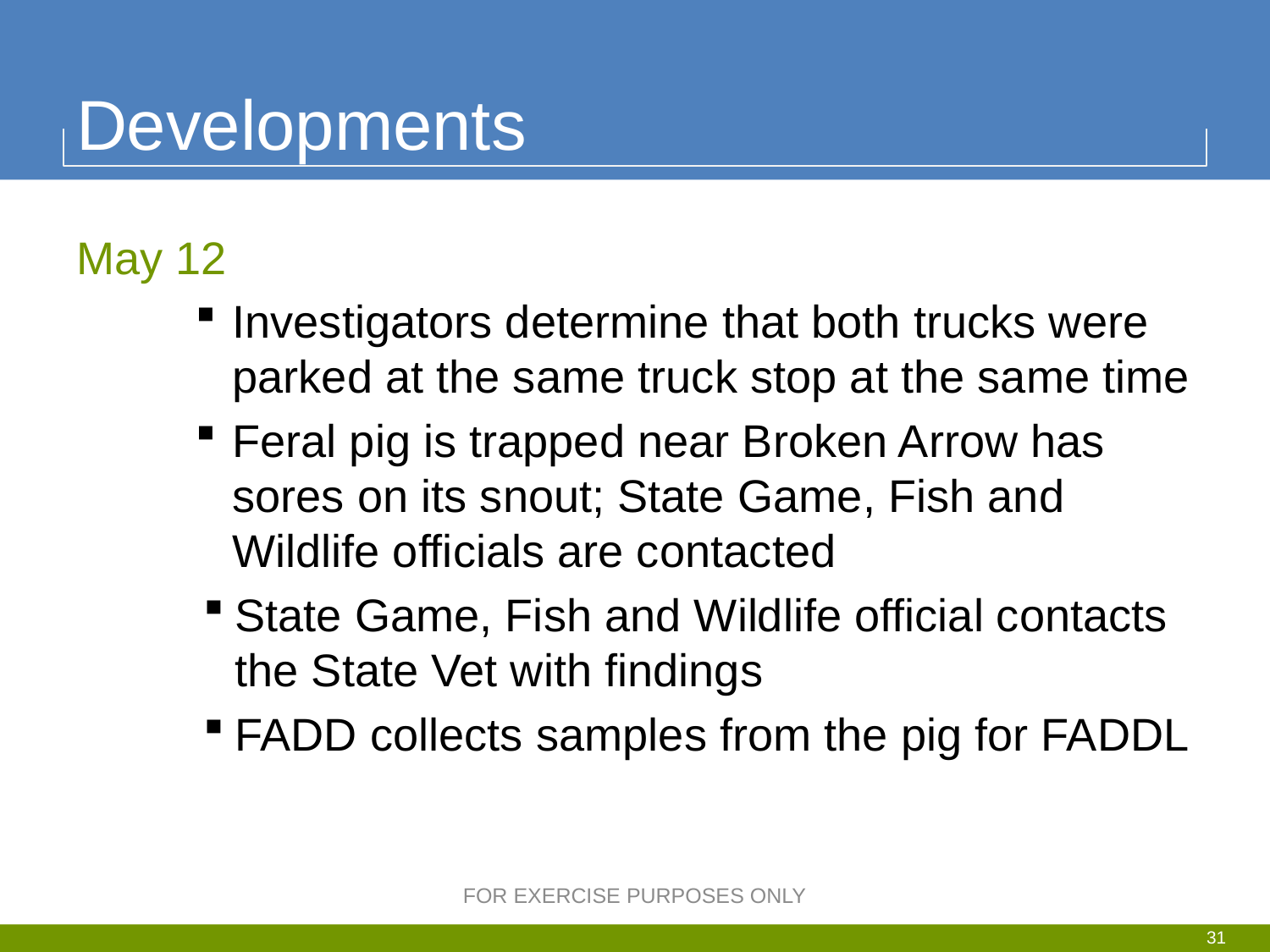

# Developments
May 12
Investigators determine that both trucks were parked at the same truck stop at the same time
Feral pig is trapped near Broken Arrow has sores on its snout; State Game, Fish and Wildlife officials are contacted
State Game, Fish and Wildlife official contacts the State Vet with findings
FADD collects samples from the pig for FADDL

FOR EXERCISE PURPOSES ONLY